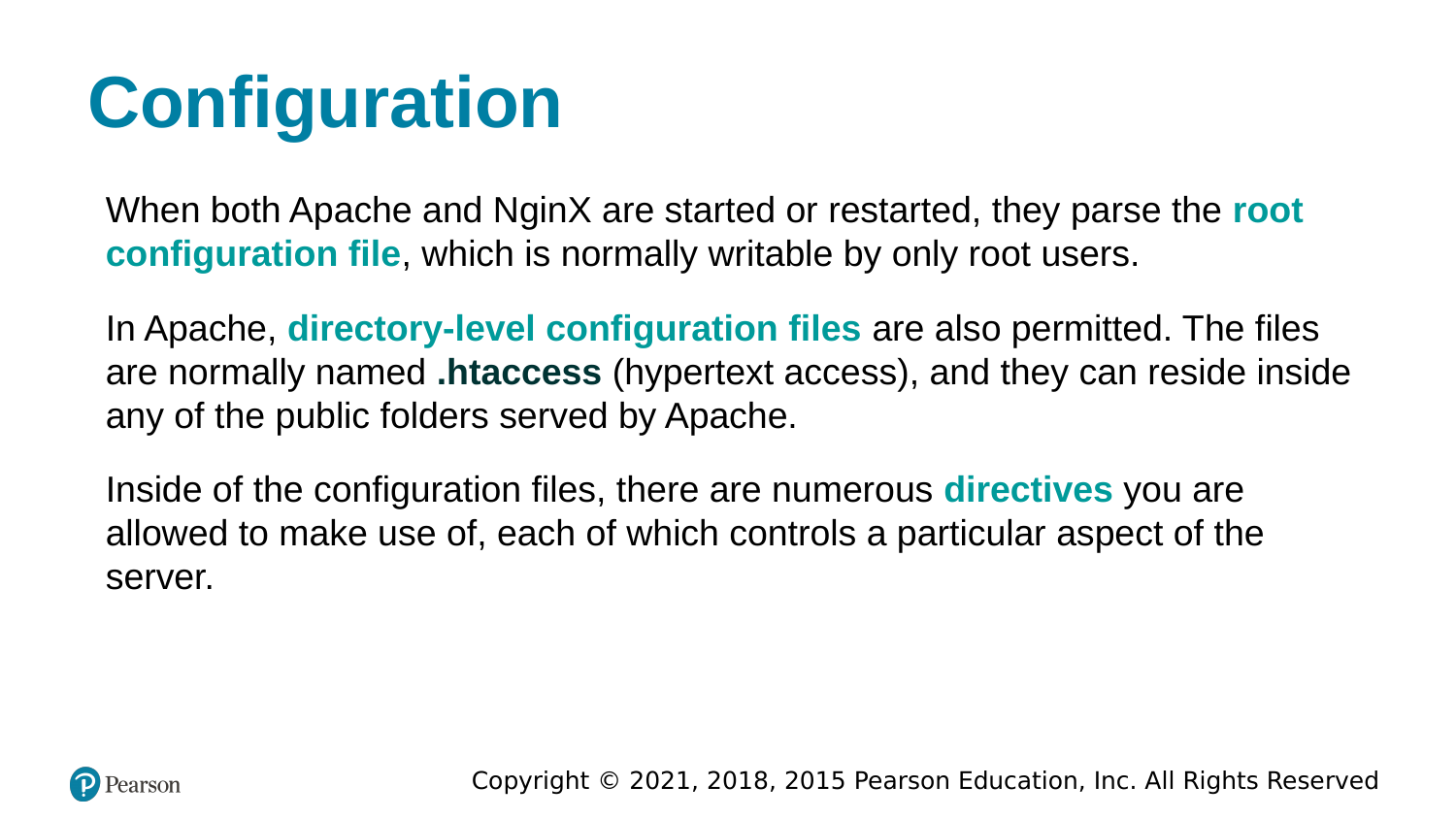

# Configuration
When both Apache and NginX are started or restarted, they parse the root configuration file, which is normally writable by only root users.
In Apache, directory-level configuration files are also permitted. The files are normally named .htaccess (hypertext access), and they can reside inside any of the public folders served by Apache.
Inside of the configuration files, there are numerous directives you are allowed to make use of, each of which controls a particular aspect of the server.